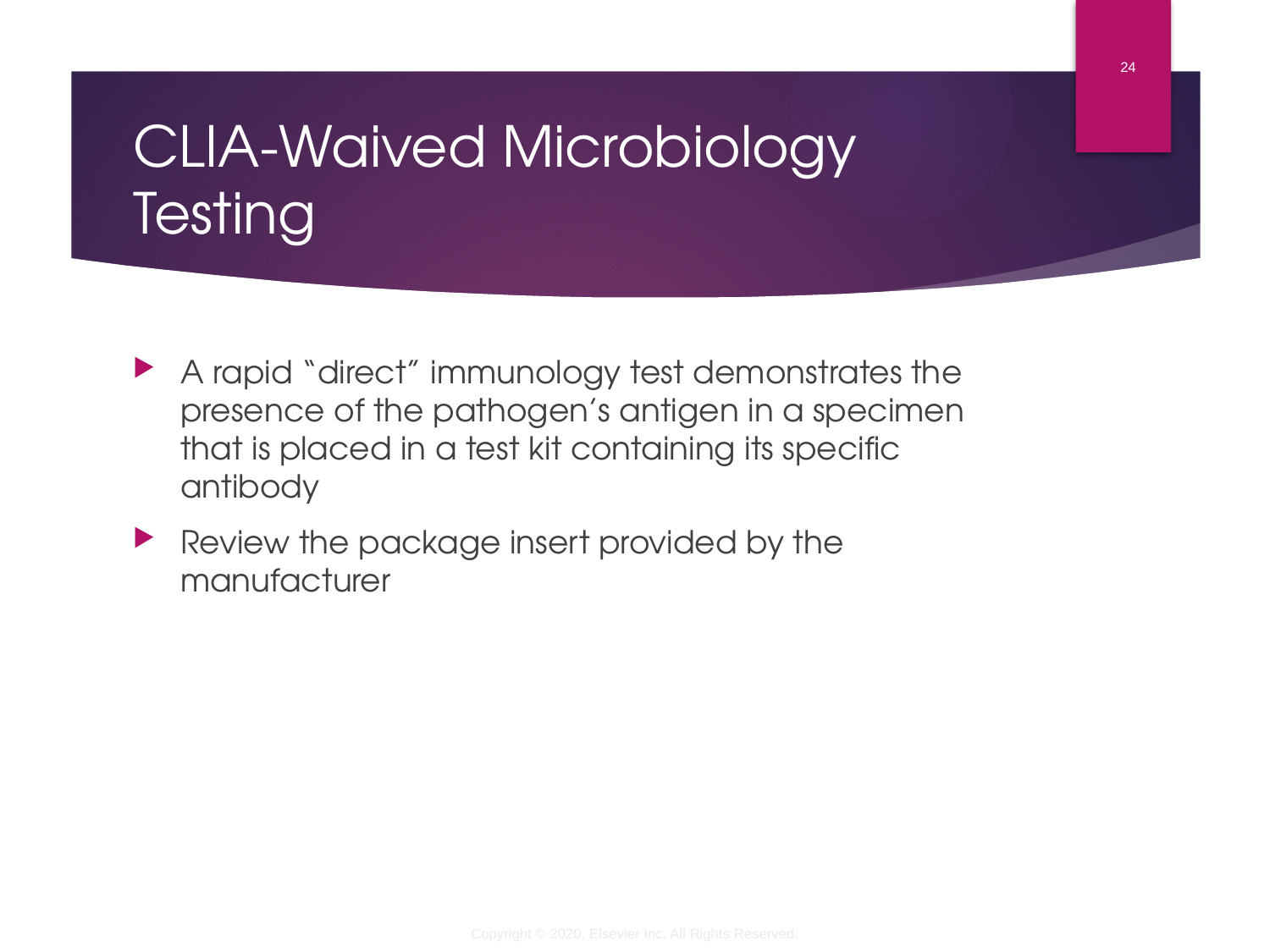

24

# CLIA-Waived Microbiology Testing
A rapid “direct” immunology test demonstrates the presence of the pathogen’s antigen in a specimen that is placed in a test kit containing its specific antibody
Review the package insert provided by the manufacturer